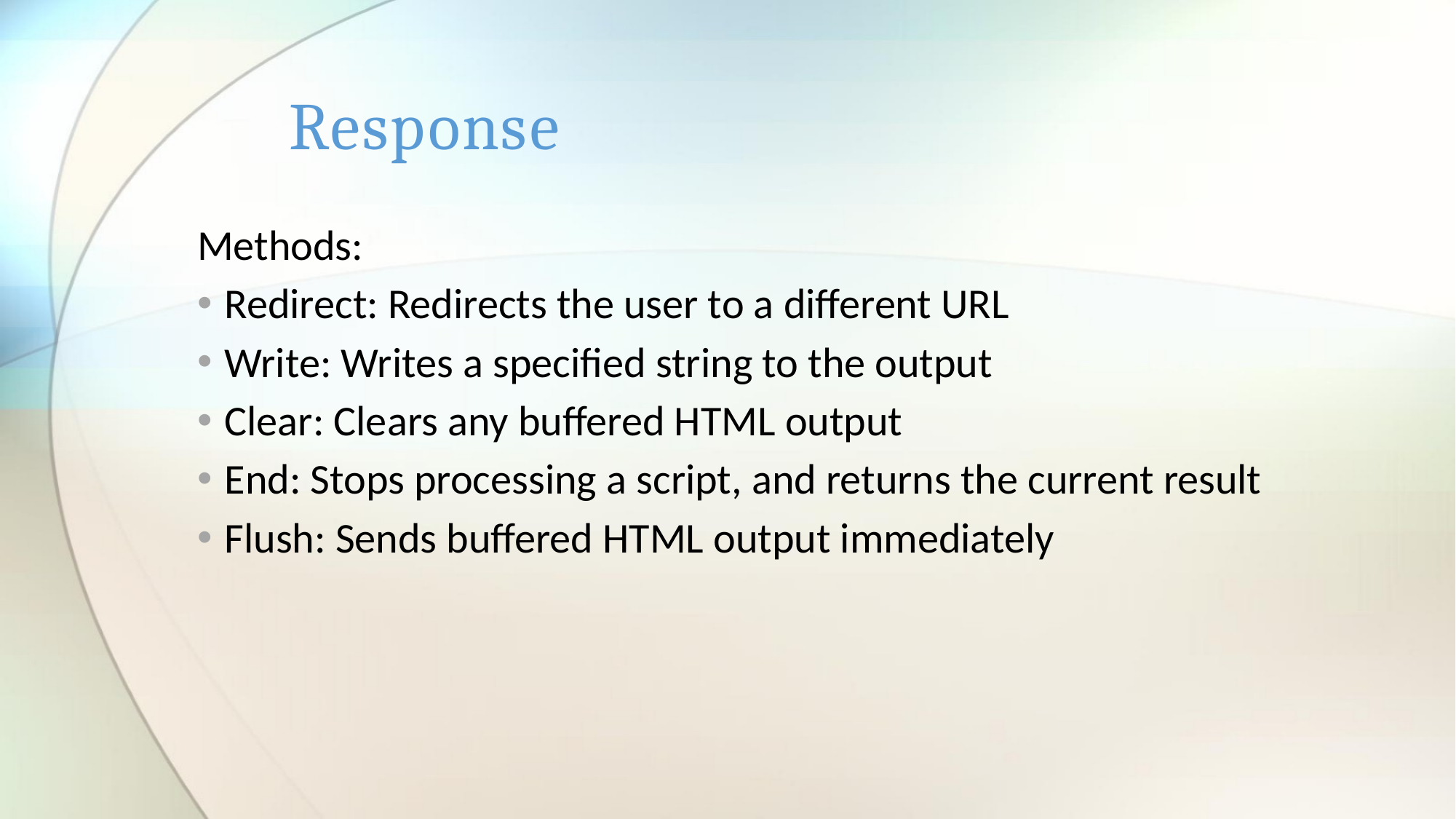

# Response
Methods:
Redirect: Redirects the user to a different URL
Write: Writes a specified string to the output
Clear: Clears any buffered HTML output
End: Stops processing a script, and returns the current result
Flush: Sends buffered HTML output immediately